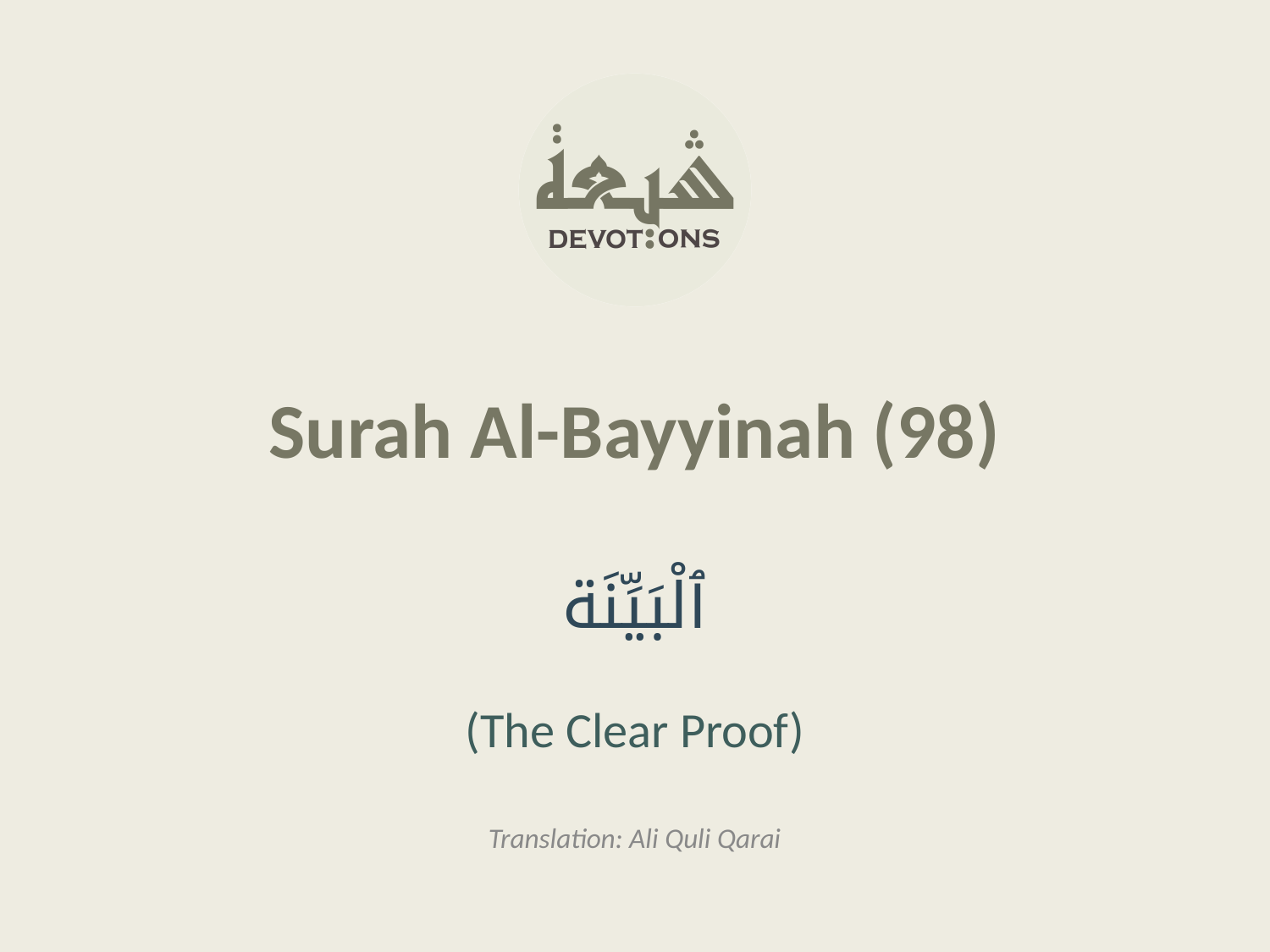

Surah Al-Bayyinah (98)
ٱلْبَيِّنَة
(The Clear Proof)
Translation: Ali Quli Qarai